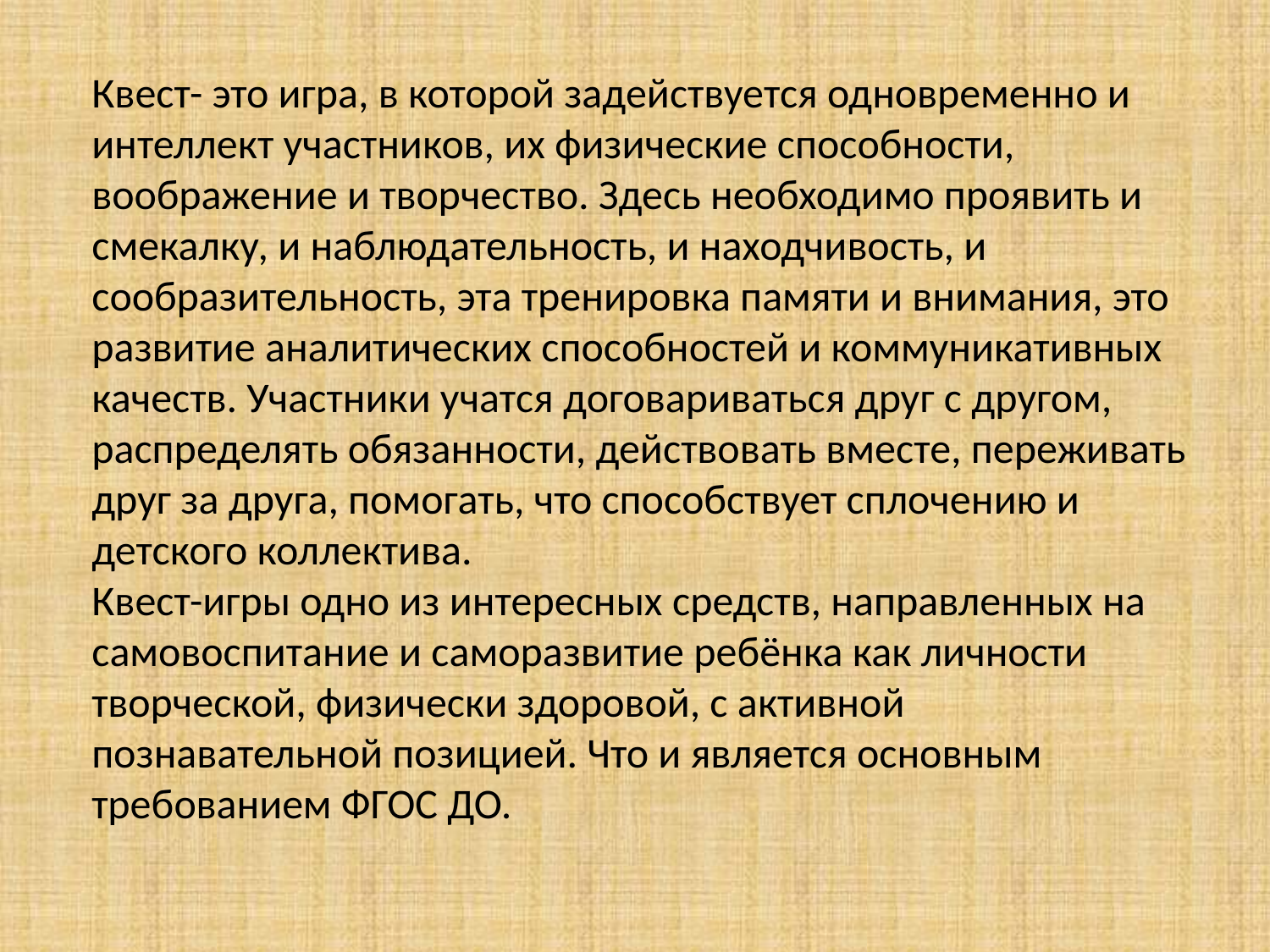

Квест- это игра, в которой задействуется одновременно и интеллект участников, их физические способности, воображение и творчество. Здесь необходимо проявить и смекалку, и наблюдательность, и находчивость, и сообразительность, эта тренировка памяти и внимания, это развитие аналитических способностей и коммуникативных качеств. Участники учатся договариваться друг с другом, распределять обязанности, действовать вместе, переживать друг за друга, помогать, что способствует сплочению и детского коллектива.
Квест-игры одно из интересных средств, направленных на самовоспитание и саморазвитие ребёнка как личности творческой, физически здоровой, с активной познавательной позицией. Что и является основным требованием ФГОС ДО.